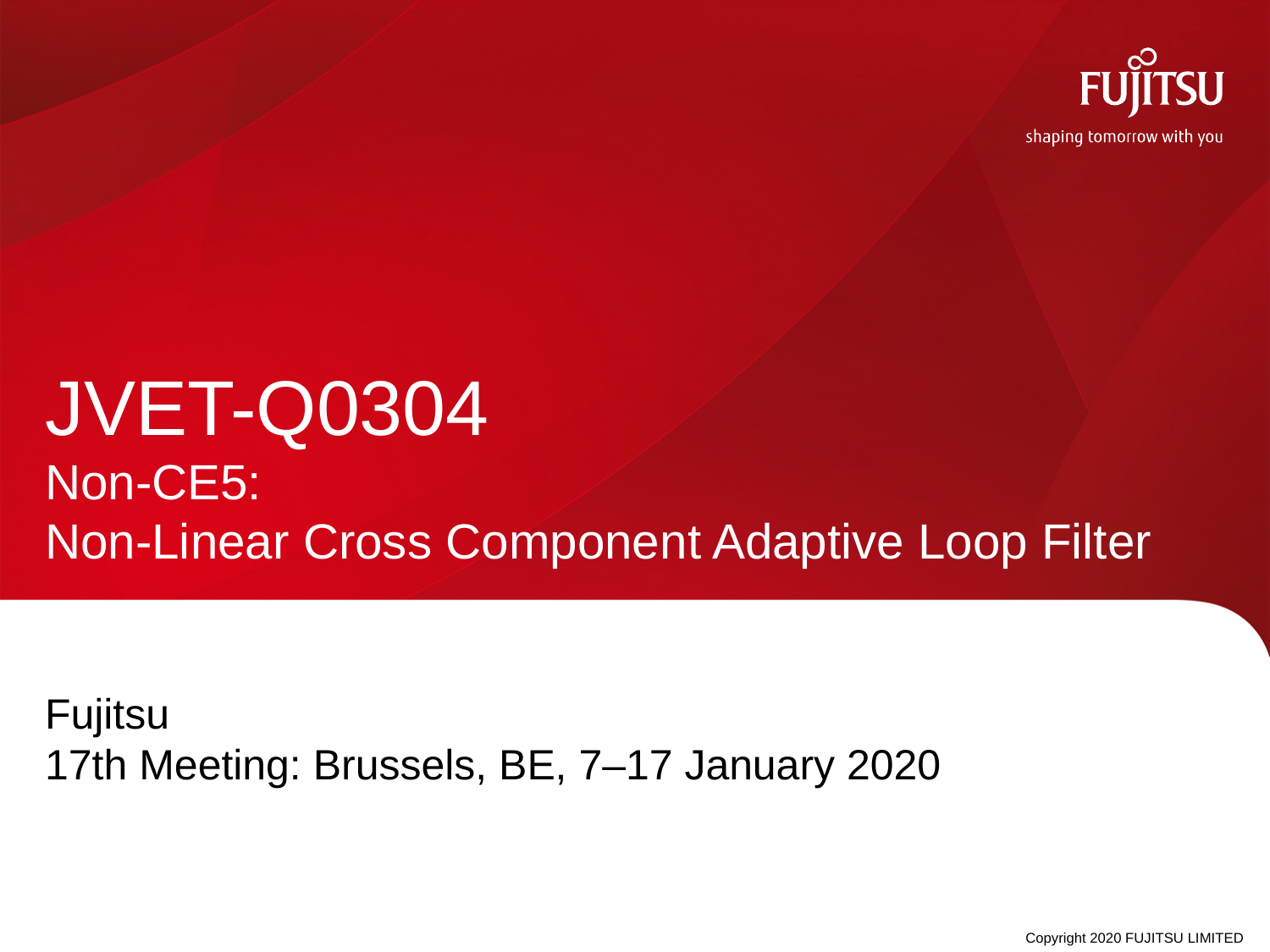

# JVET-Q0304 Non-CE5: Non-Linear Cross Component Adaptive Loop Filter

Fujitsu
17th Meeting: Brussels, BE, 7–17 January 2020
Copyright 2020 FUJITSU LIMITED